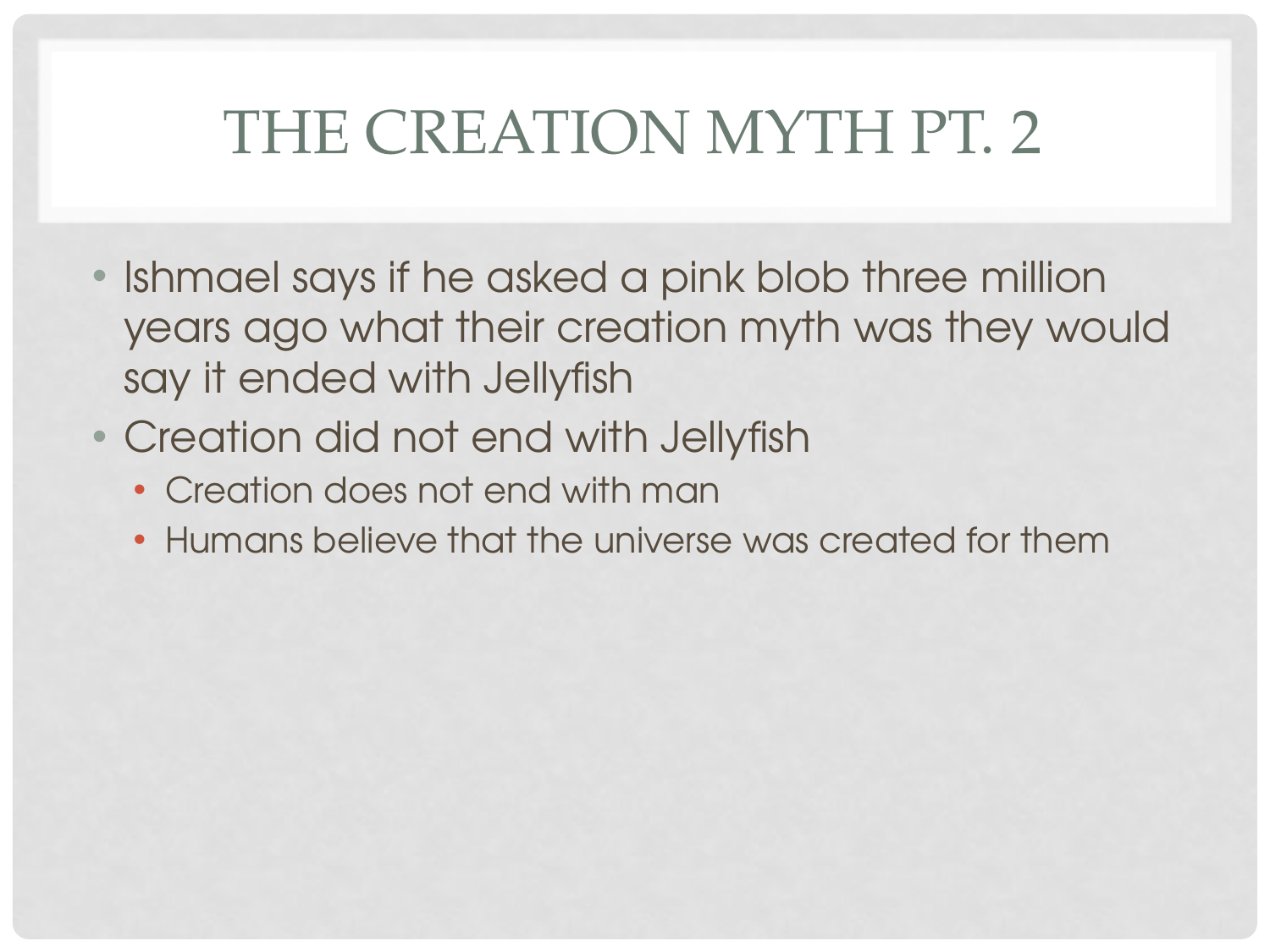

# The Creation Myth Pt. 2
Ishmael says if he asked a pink blob three million years ago what their creation myth was they would say it ended with Jellyfish
Creation did not end with Jellyfish
Creation does not end with man
Humans believe that the universe was created for them